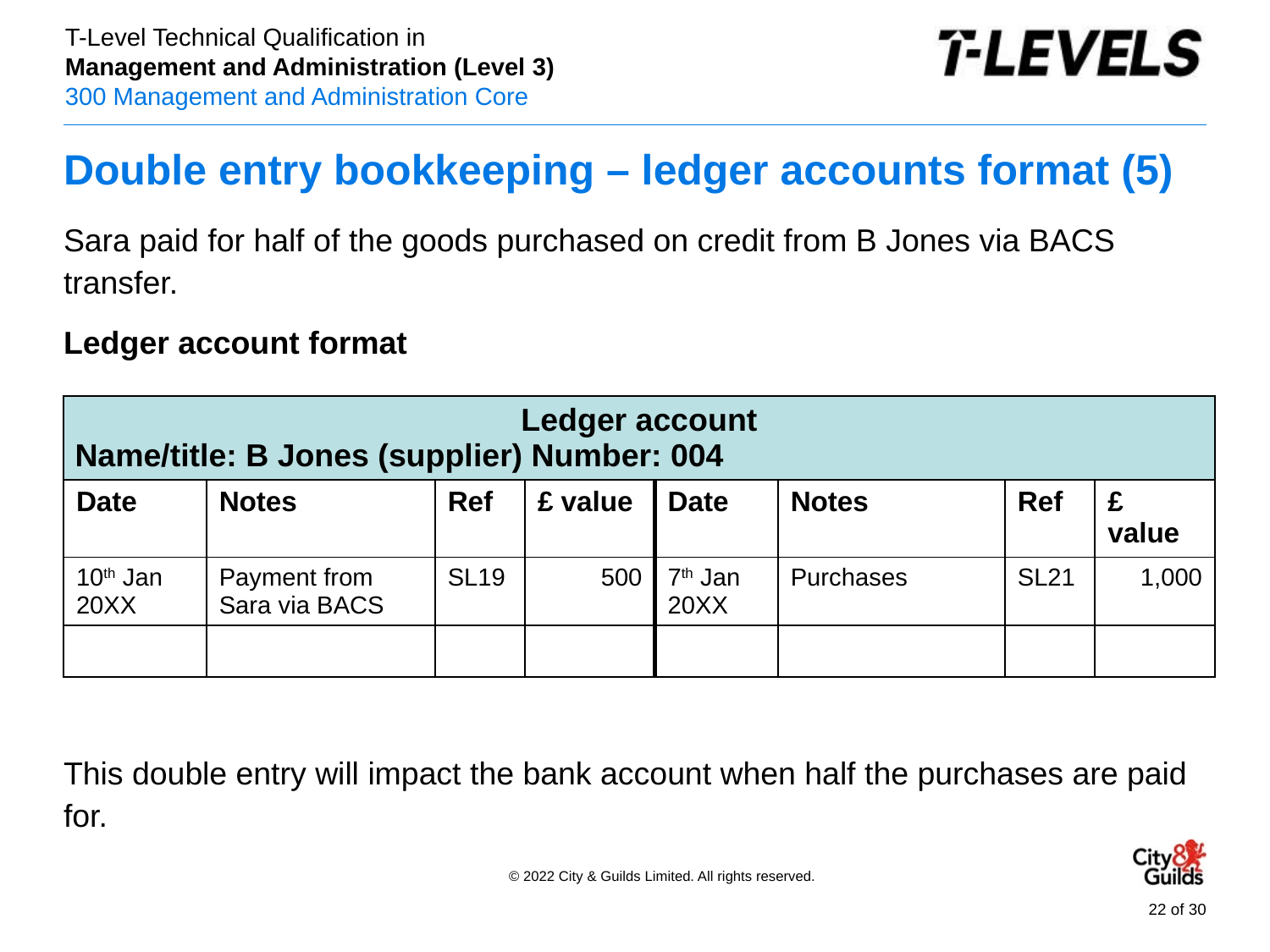

# Double entry bookkeeping – ledger accounts format (5)
Sara paid for half of the goods purchased on credit from B Jones via BACS transfer.
Ledger account format

This double entry will impact the bank account when half the purchases are paid for.

| Ledger account Name/title: B Jones (supplier) Number: 004 |  |  |  |  |  |  |  |
| --- | --- | --- | --- | --- | --- | --- | --- |
| Date | Notes | Ref | £ value | Date | Notes | Ref | £ value |
| 10th Jan 20XX | Payment from Sara via BACS | SL19 | 500 | 7th Jan 20XX | Purchases | SL21 | 1,000 |
|  |  |  |  |  |  |  |  |